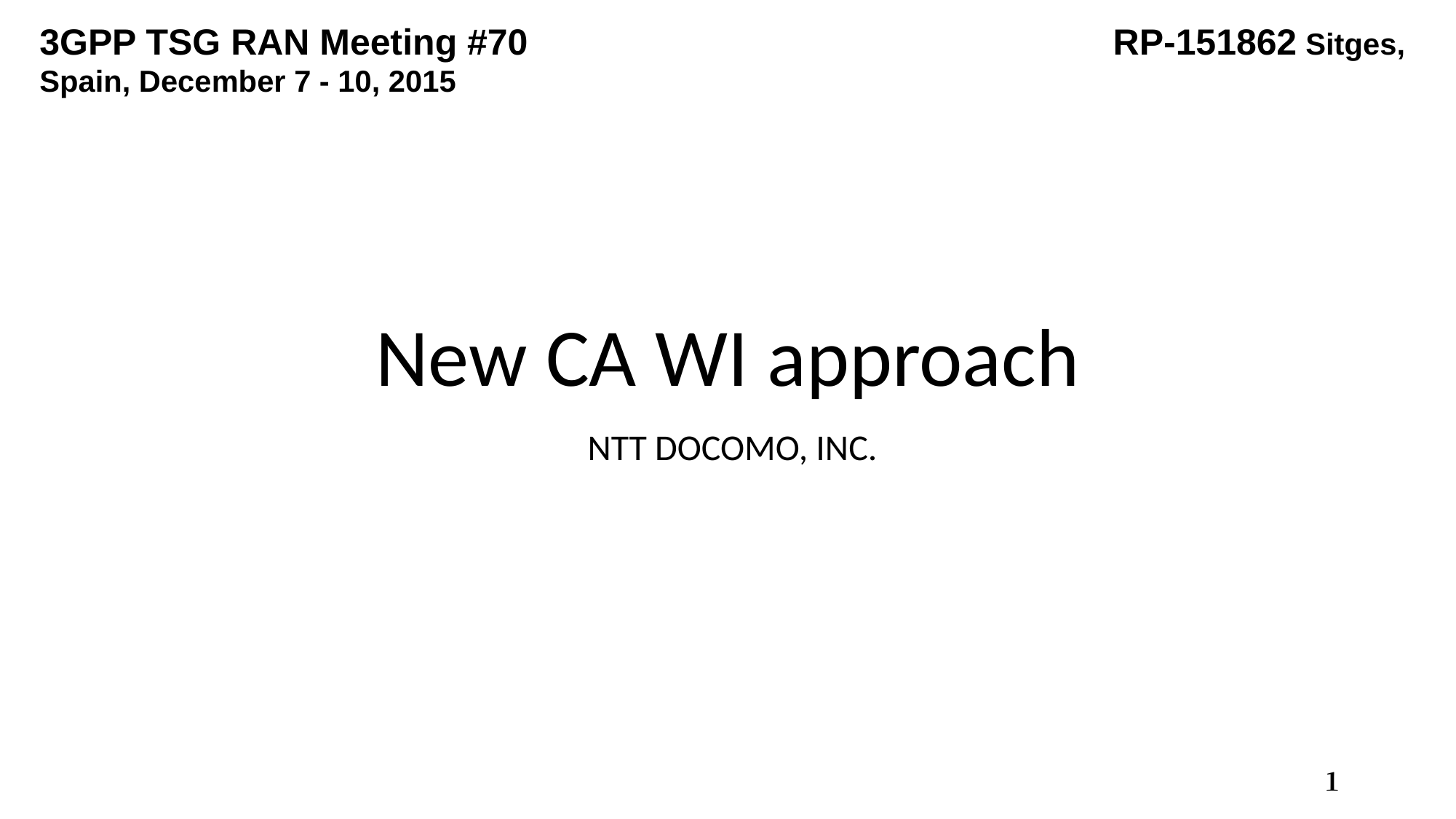

3GPP TSG RAN Meeting #70	               			         RP-151862 Sitges, Spain, December 7 - 10, 2015
# New CA WI approach
NTT DOCOMO, INC.
１